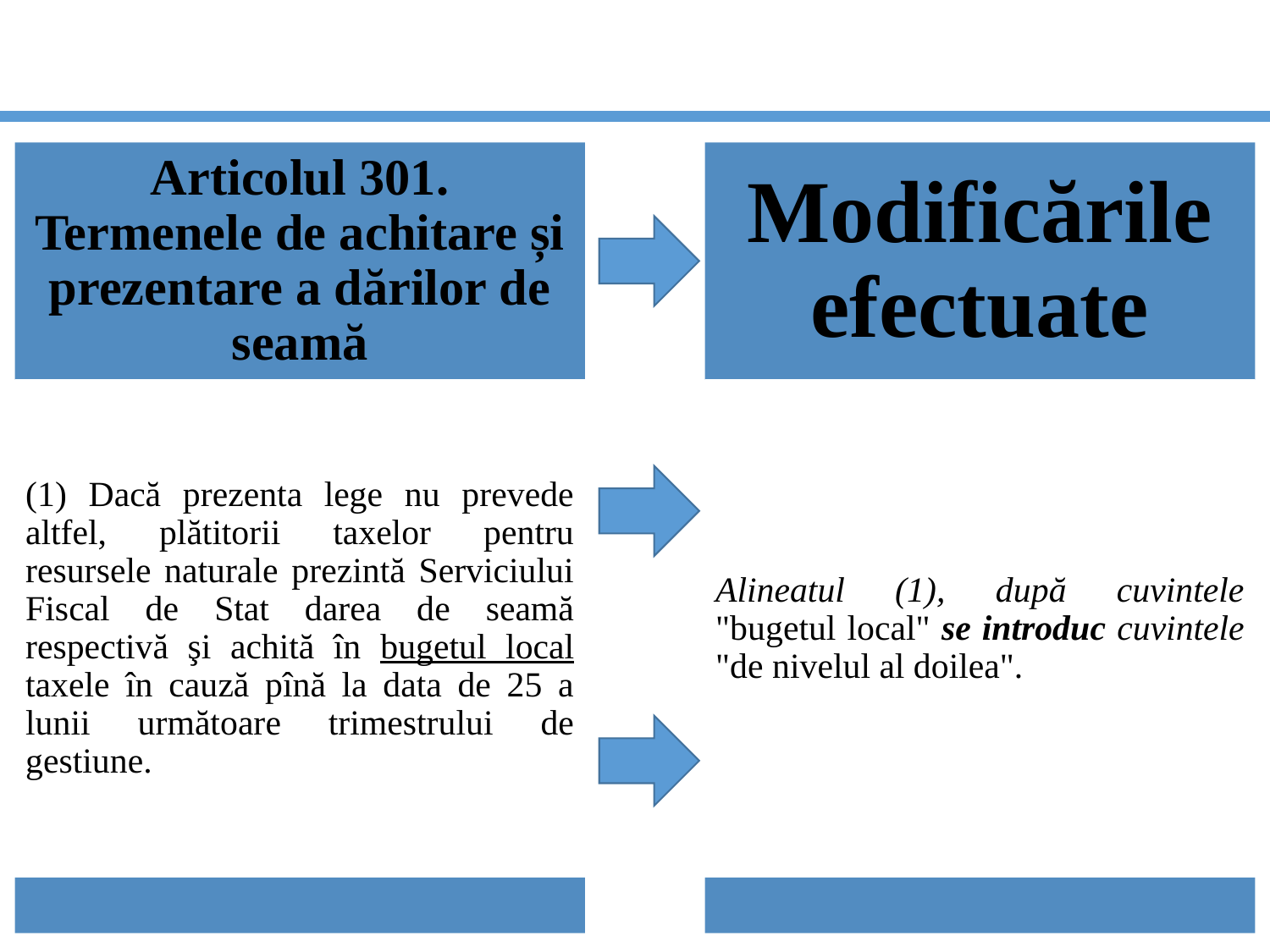

Articolul 301. Termenele de achitare și prezentare a dărilor de seamă
(1) Dacă prezenta lege nu prevede altfel, plătitorii taxelor pentru resursele naturale prezintă Serviciului Fiscal de Stat darea de seamă respectivă şi achită în bugetul local taxele în cauză pînă la data de 25 a lunii următoare trimestrului de gestiune.
Modificările efectuate
Alineatul (1), după cuvintele "bugetul local" se introduc cuvintele "de nivelul al doilea".

35